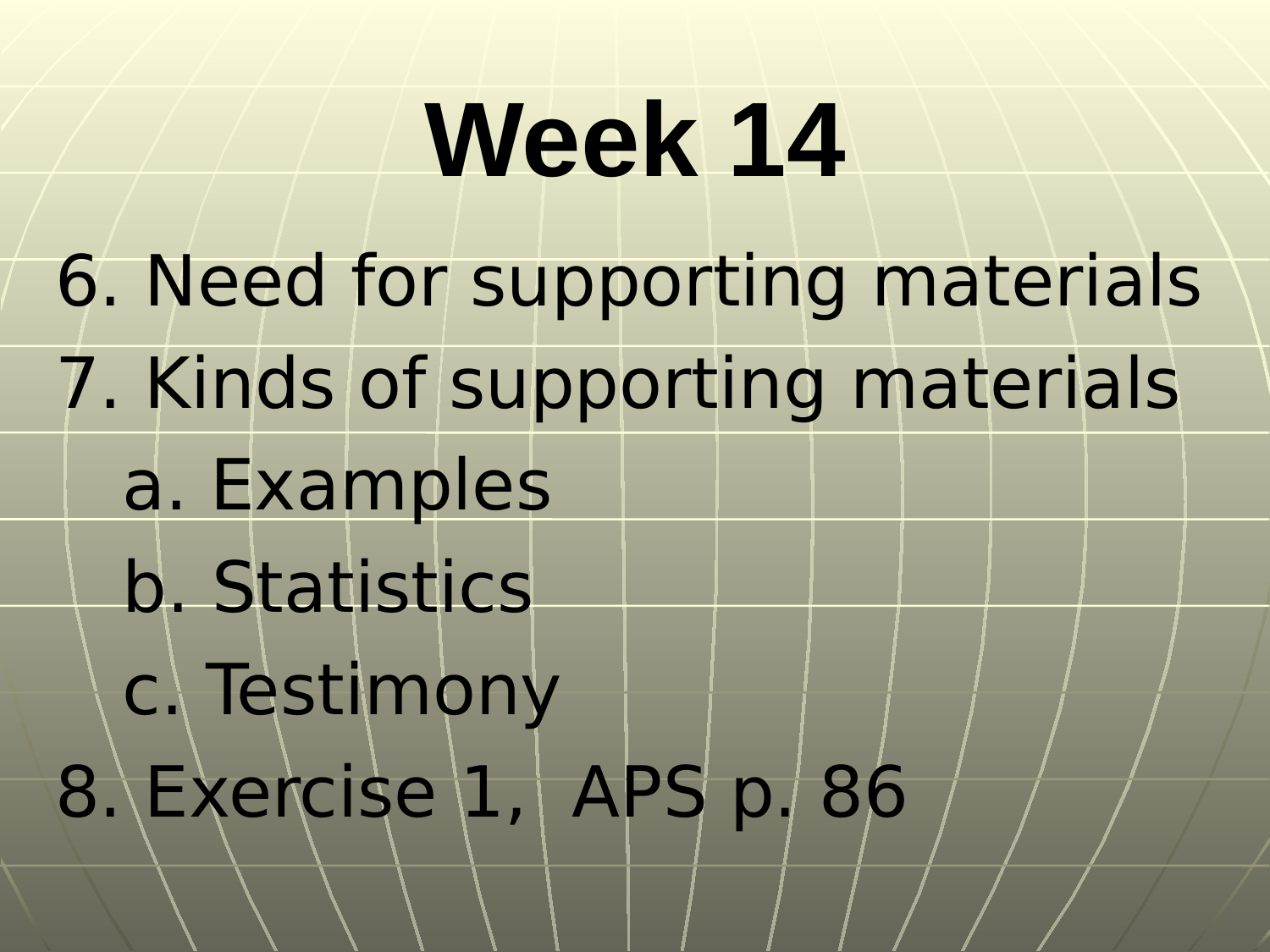

# Week 14
6. Need for supporting materials
7. Kinds of supporting materials
   a. Examples
   b. Statistics
   c. Testimony
8. Exercise 1,  APS p. 86